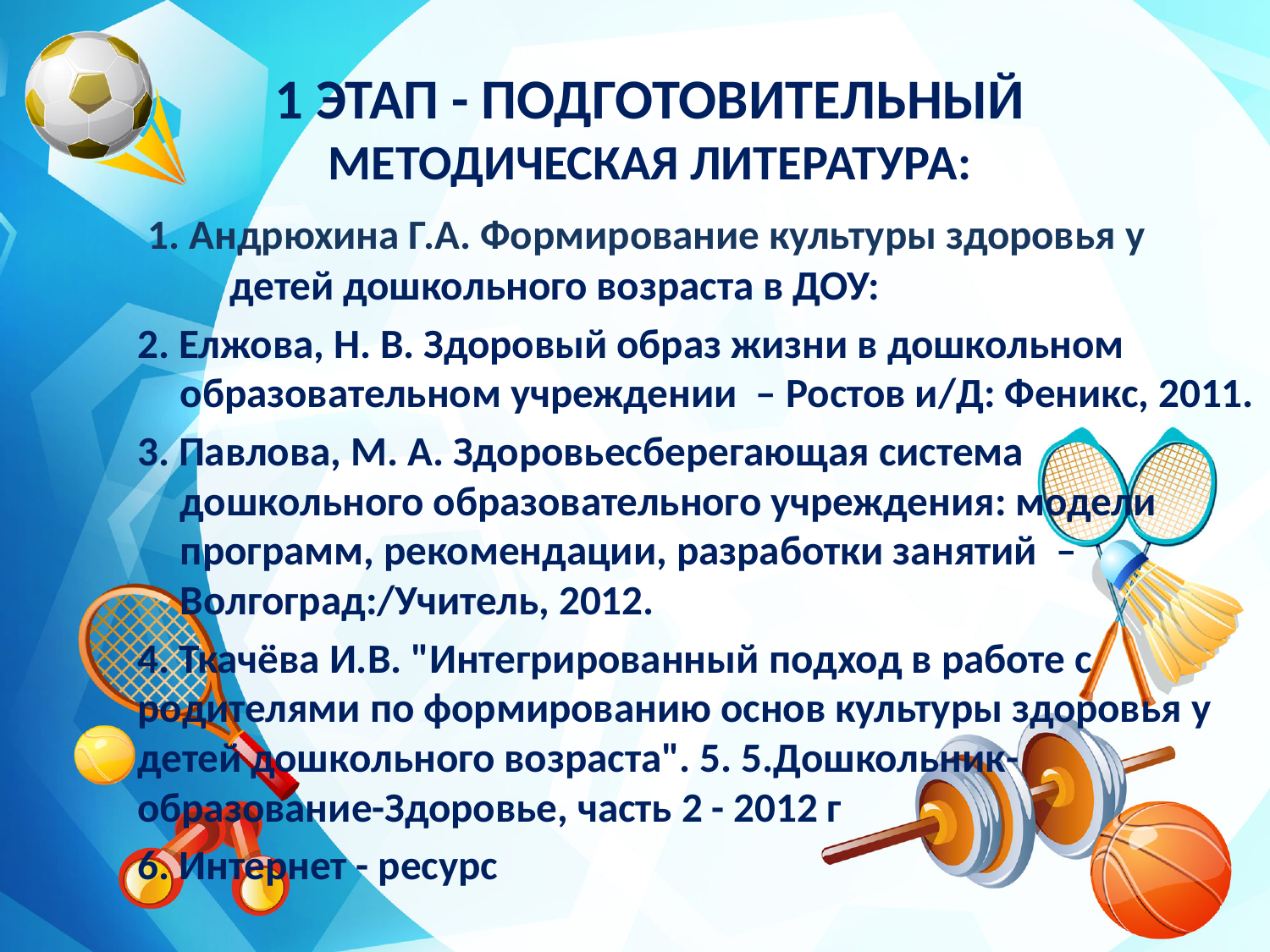

1 этап - подготовительный
Методическая ЛИТЕРАТУРА:
 1. Андрюхина Г.А. Формирование культуры здоровья у детей дошкольного возраста в ДОУ:
2. Елжова, Н. В. Здоровый образ жизни в дошкольном образовательном учреждении  – Ростов и/Д: Феникс, 2011.
3. Павлова, М. А. Здоровьесберегающая система дошкольного образовательного учреждения: модели программ, рекомендации, разработки занятий  – Волгоград:/Учитель, 2012.
4. Ткачёва И.В. "Интегрированный подход в работе с родителями по формированию основ культуры здоровья у детей дошкольного возраста". 5. 5.Дошкольник-образование-Здоровье, часть 2 - 2012 г
6. Интернет - ресурс